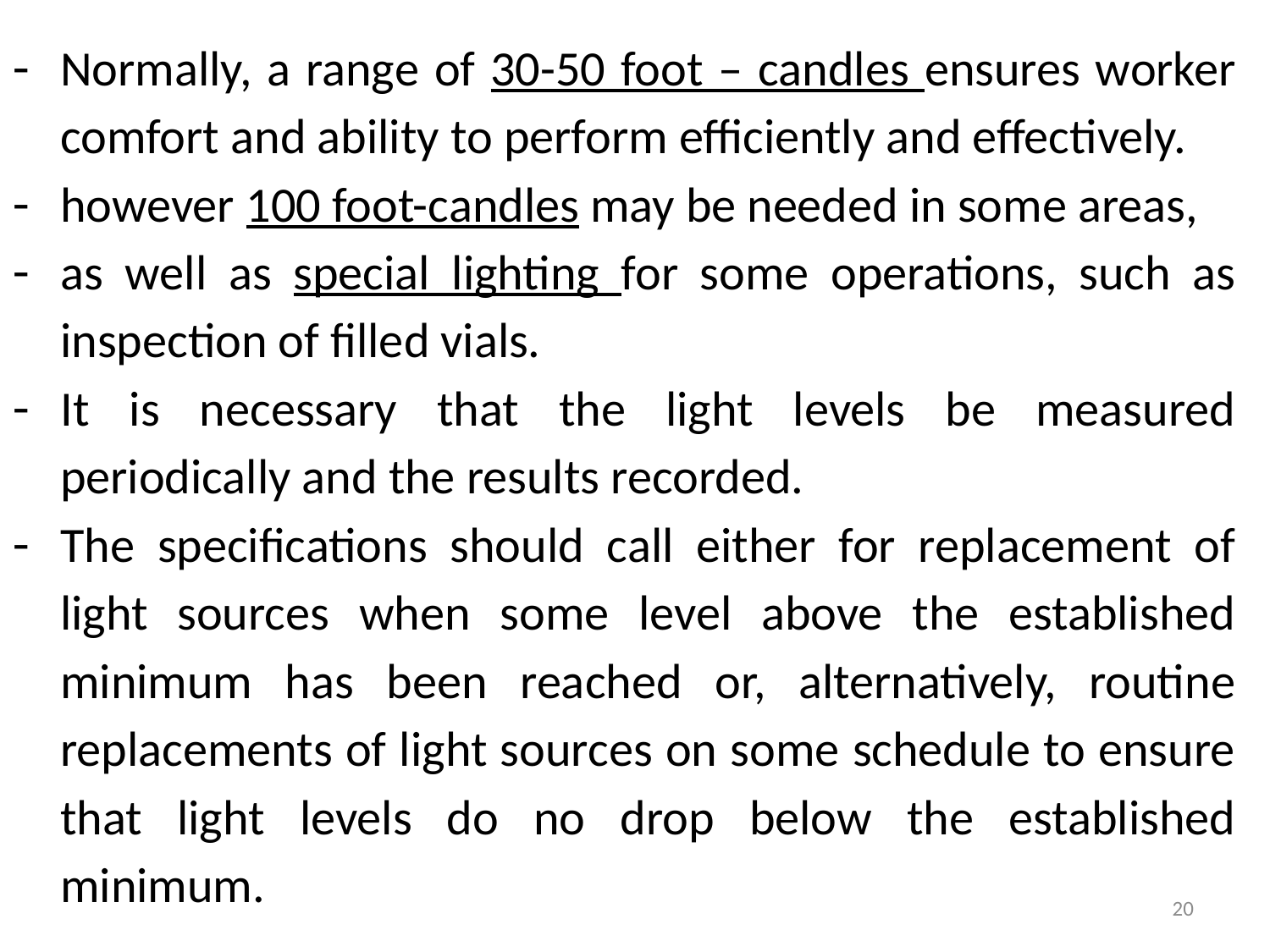

Normally, a range of 30-50 foot – candles ensures worker comfort and ability to perform efficiently and effectively.
however 100 foot-candles may be needed in some areas,
as well as special lighting for some operations, such as inspection of filled vials.
It is necessary that the light levels be measured periodically and the results recorded.
The specifications should call either for replacement of light sources when some level above the established minimum has been reached or, alternatively, routine replacements of light sources on some schedule to ensure that light levels do no drop below the established minimum.

20